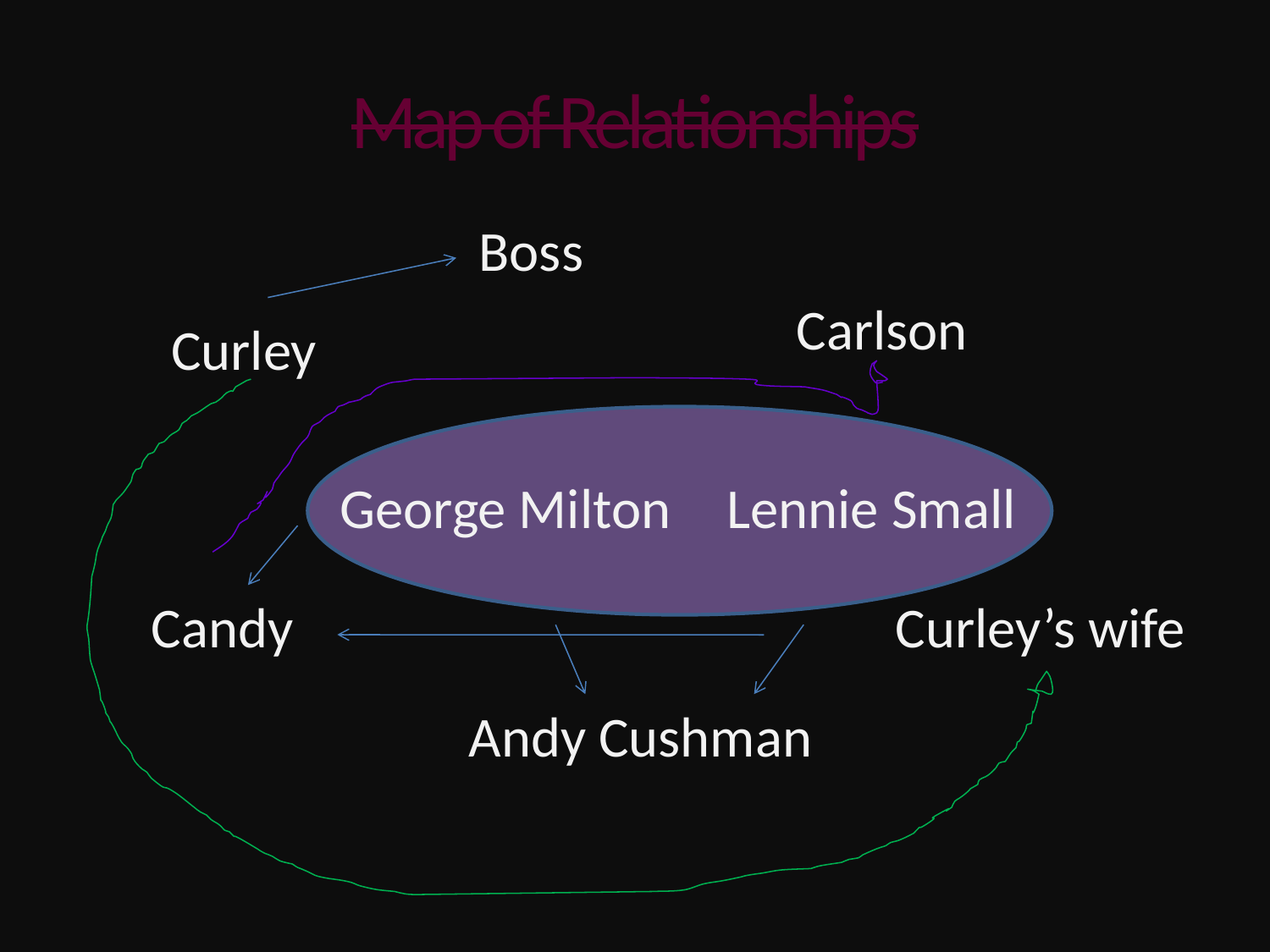

# Map of Relationships
Boss
Carlson
Curley

George Milton
Lennie Small
Candy
Curley’s wife
Andy Cushman